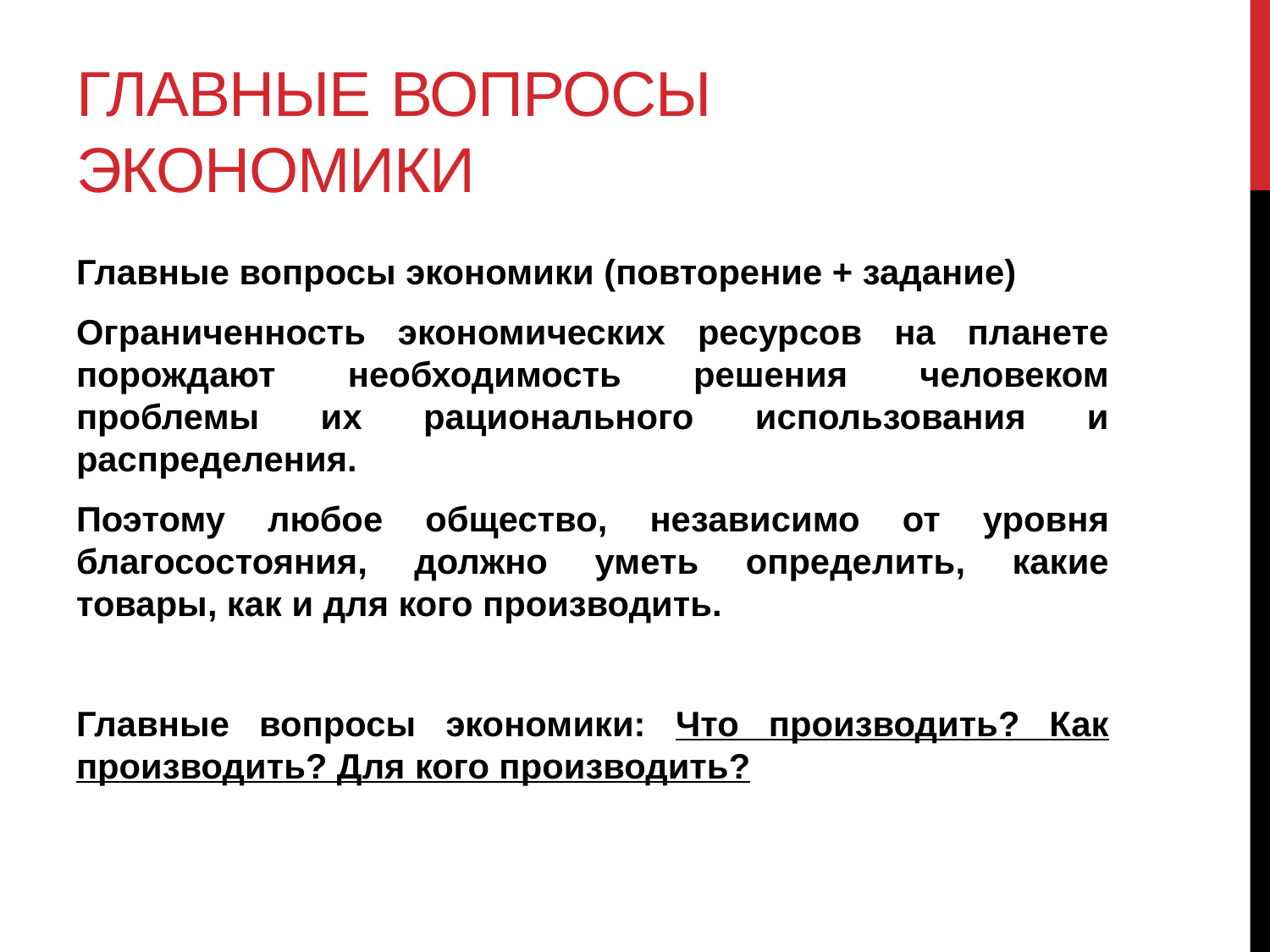

# Главные вопросы экономики
Главные вопросы экономики (повторение + задание)
Ограниченность экономических ресурсов на планете порождают необходимость решения человеком проблемы их рационального использования и распределения.
Поэтому любое общество, независимо от уровня благосостояния, должно уметь определить, какие товары, как и для кого производить.

Главные вопросы экономики: Что производить? Как производить? Для кого производить?